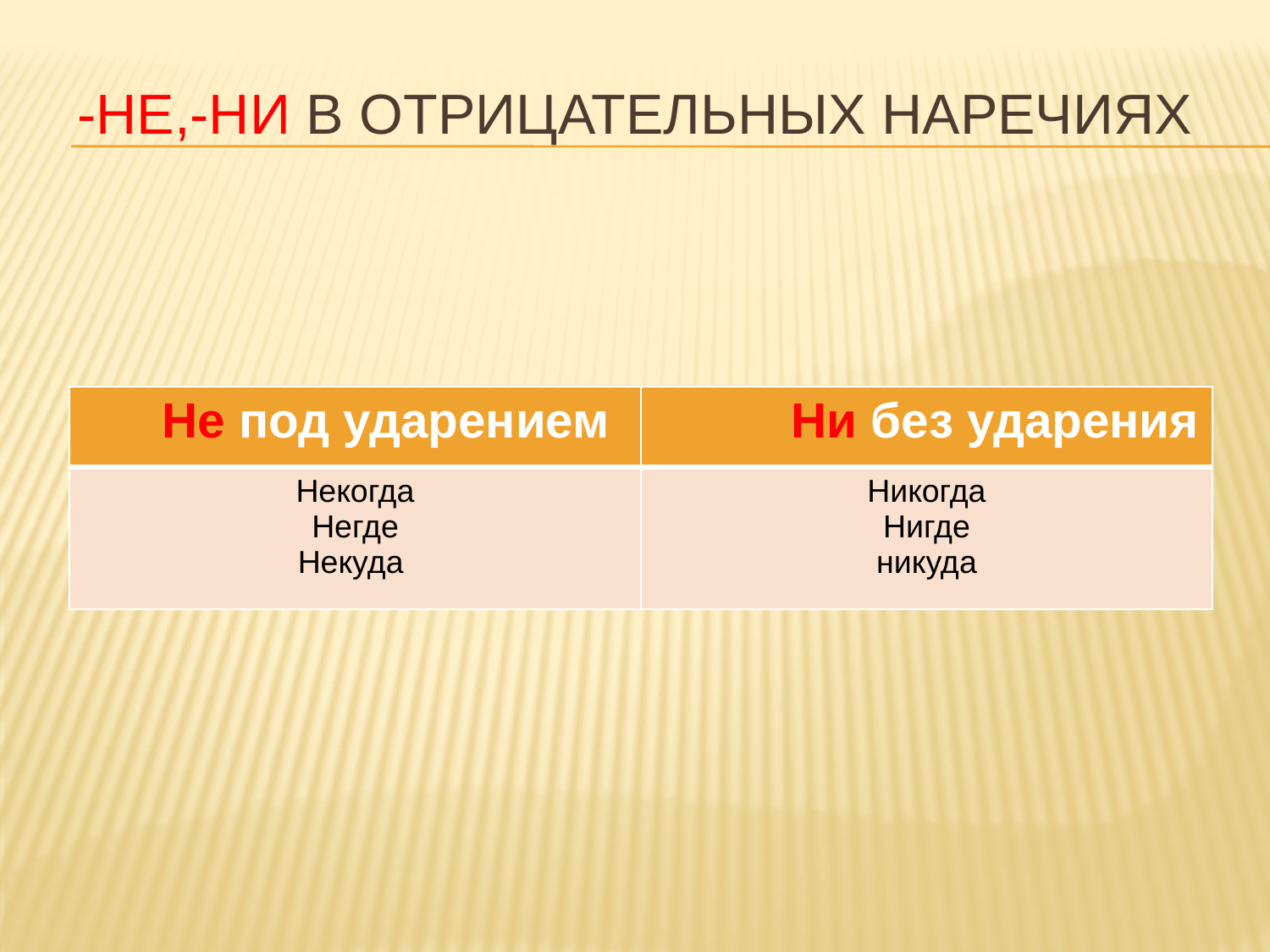

# -не,-ни в отрицательных наречиях
| Не под ударением | Ни без ударения |
| --- | --- |
| Некогда Негде Некуда | Никогда Нигде никуда |